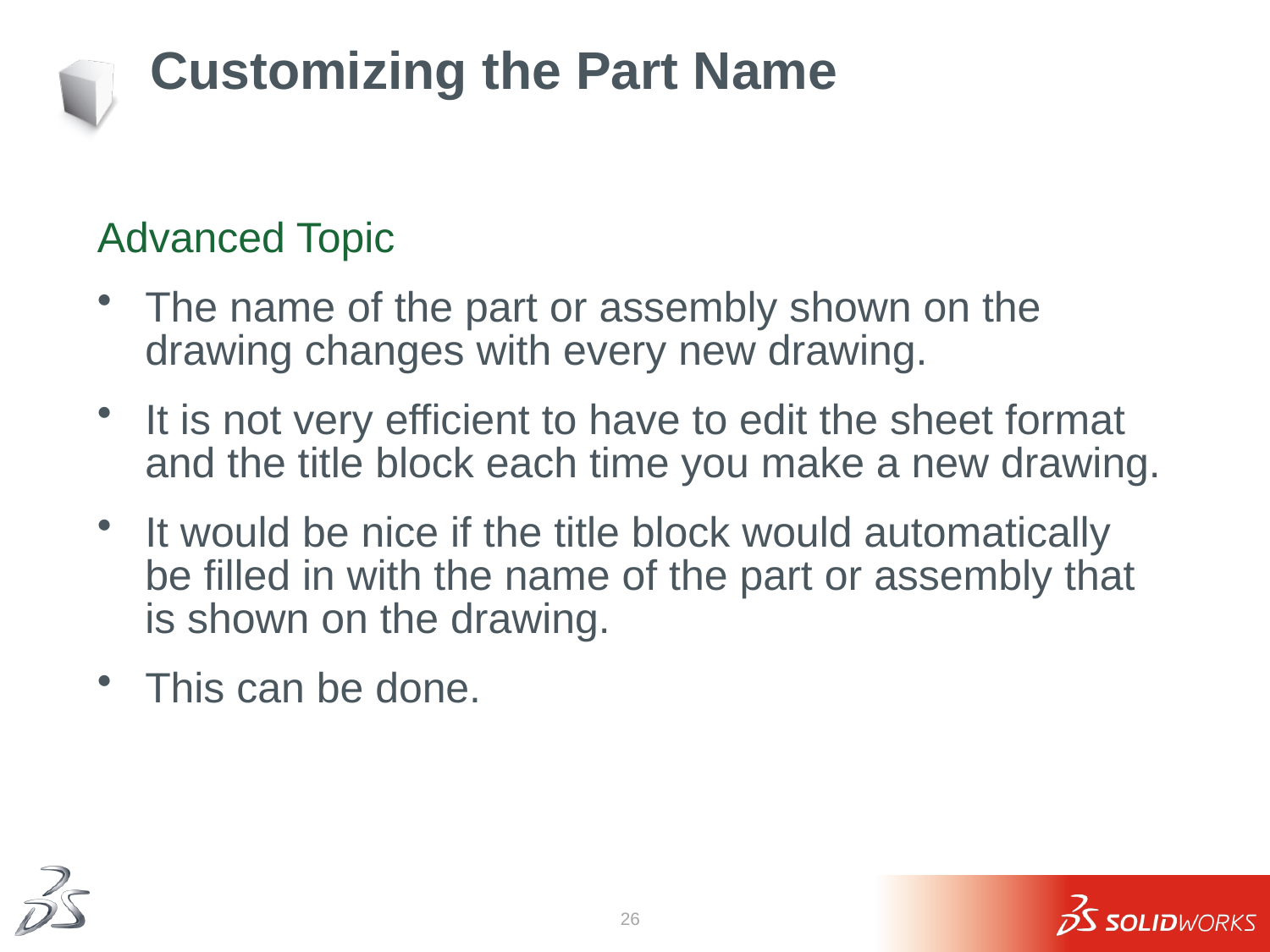

# Customizing the Part Name
Advanced Topic
The name of the part or assembly shown on the drawing changes with every new drawing.
It is not very efficient to have to edit the sheet format and the title block each time you make a new drawing.
It would be nice if the title block would automatically be filled in with the name of the part or assembly that is shown on the drawing.
This can be done.